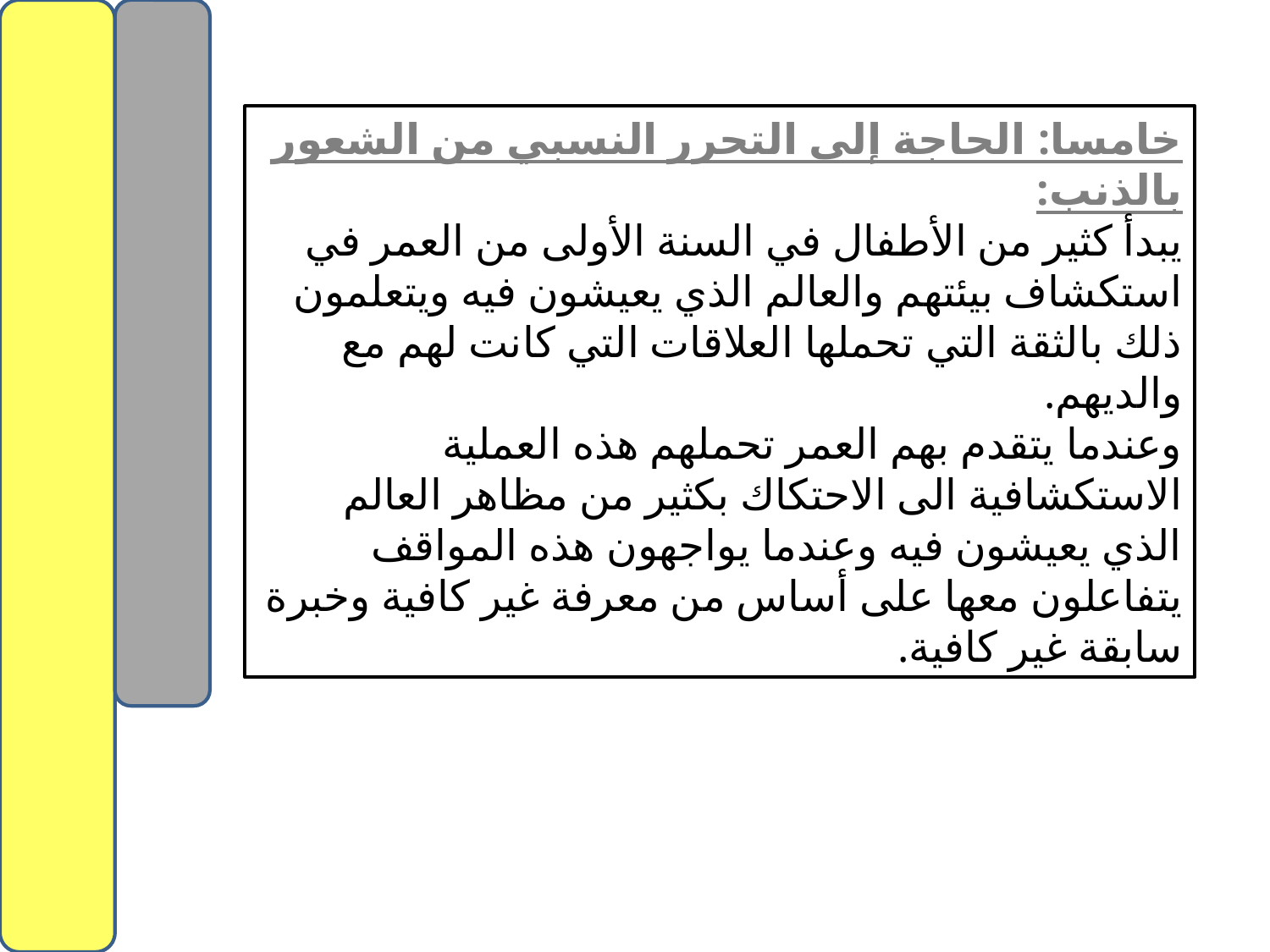

خامسا: الحاجة إلى التحرر النسبي من الشعور بالذنب:
يبدأ كثير من الأطفال في السنة الأولى من العمر في استكشاف بيئتهم والعالم الذي يعيشون فيه ويتعلمون ذلك بالثقة التي تحملها العلاقات التي كانت لهم مع والديهم.
وعندما يتقدم بهم العمر تحملهم هذه العملية الاستكشافية الى الاحتكاك بكثير من مظاهر العالم الذي يعيشون فيه وعندما يواجهون هذه المواقف يتفاعلون معها على أساس من معرفة غير كافية وخبرة سابقة غير كافية.